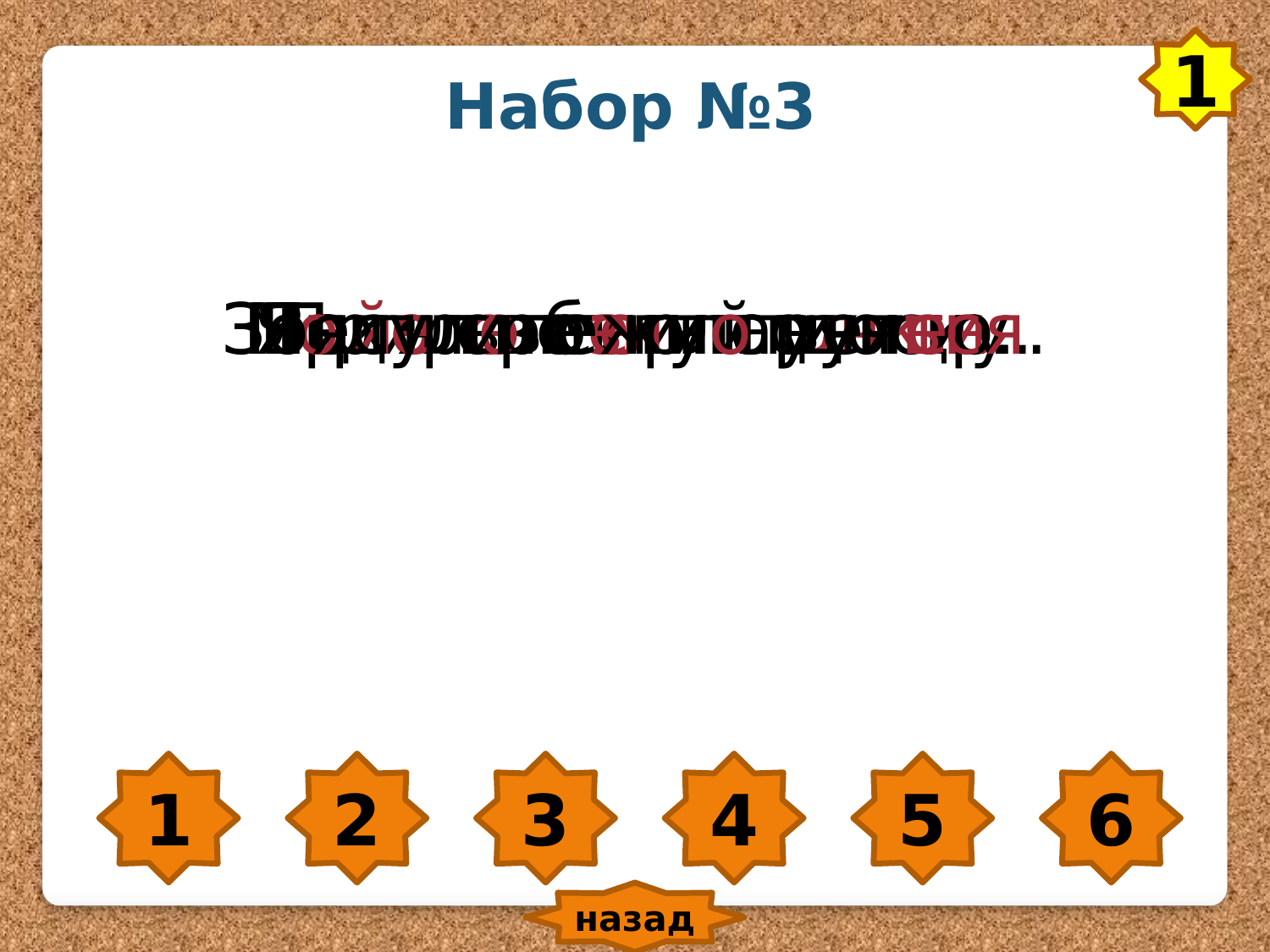

1
Набор №3
Майя вытерла доску.
Ярко светит солнце.
Весело бегут ручьи.
Подул резкий ветер.
Зоя прилежно учится.
Прилетели птички.
1
2
3
4
5
6
назад